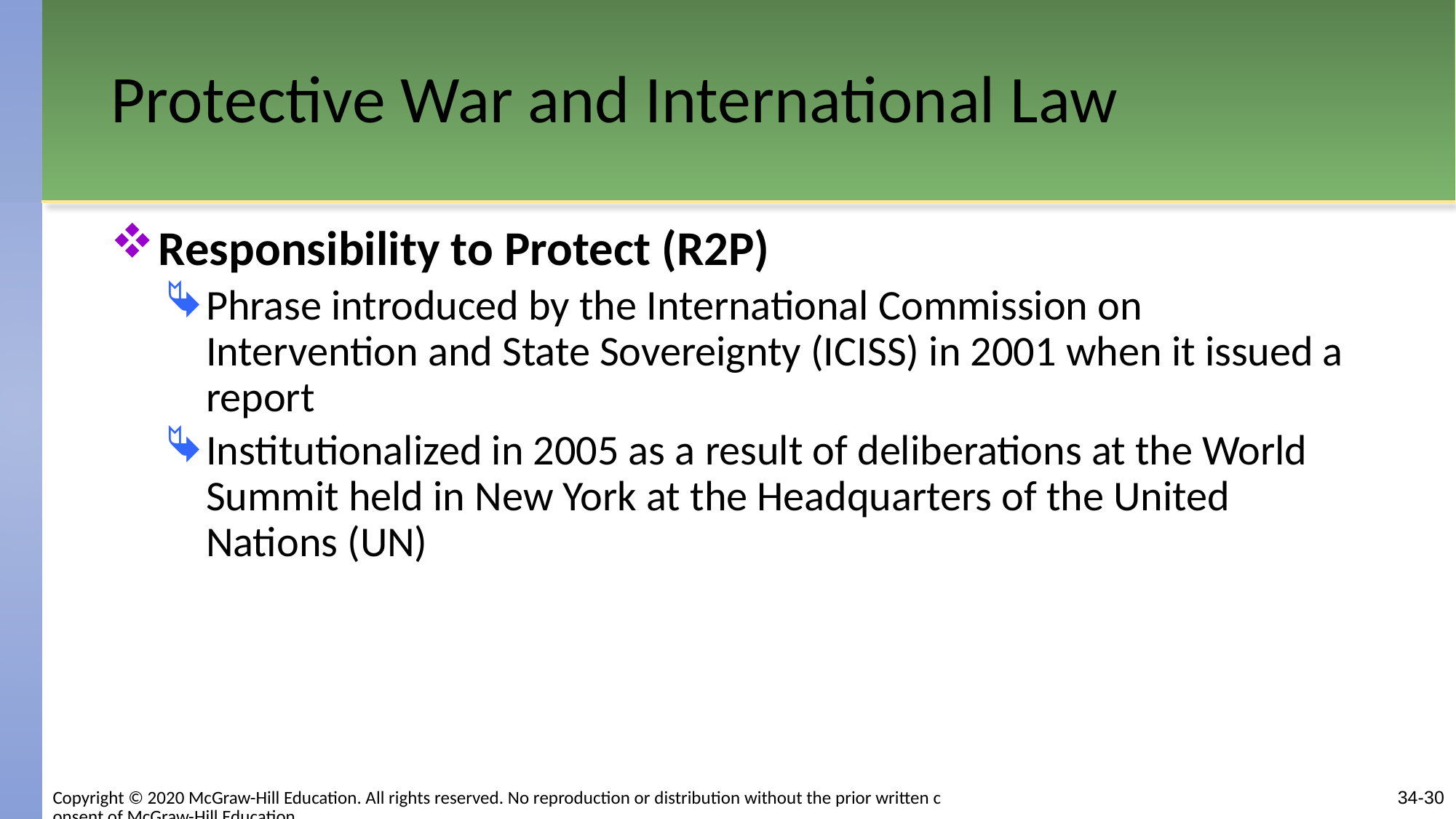

# Protective War and International Law
Responsibility to Protect (R2P)
Phrase introduced by the International Commission on Intervention and State Sovereignty (ICISS) in 2001 when it issued a report
Institutionalized in 2005 as a result of deliberations at the World Summit held in New York at the Headquarters of the United Nations (UN)
Copyright © 2020 McGraw-Hill Education. All rights reserved. No reproduction or distribution without the prior written consent of McGraw-Hill Education.
34-30